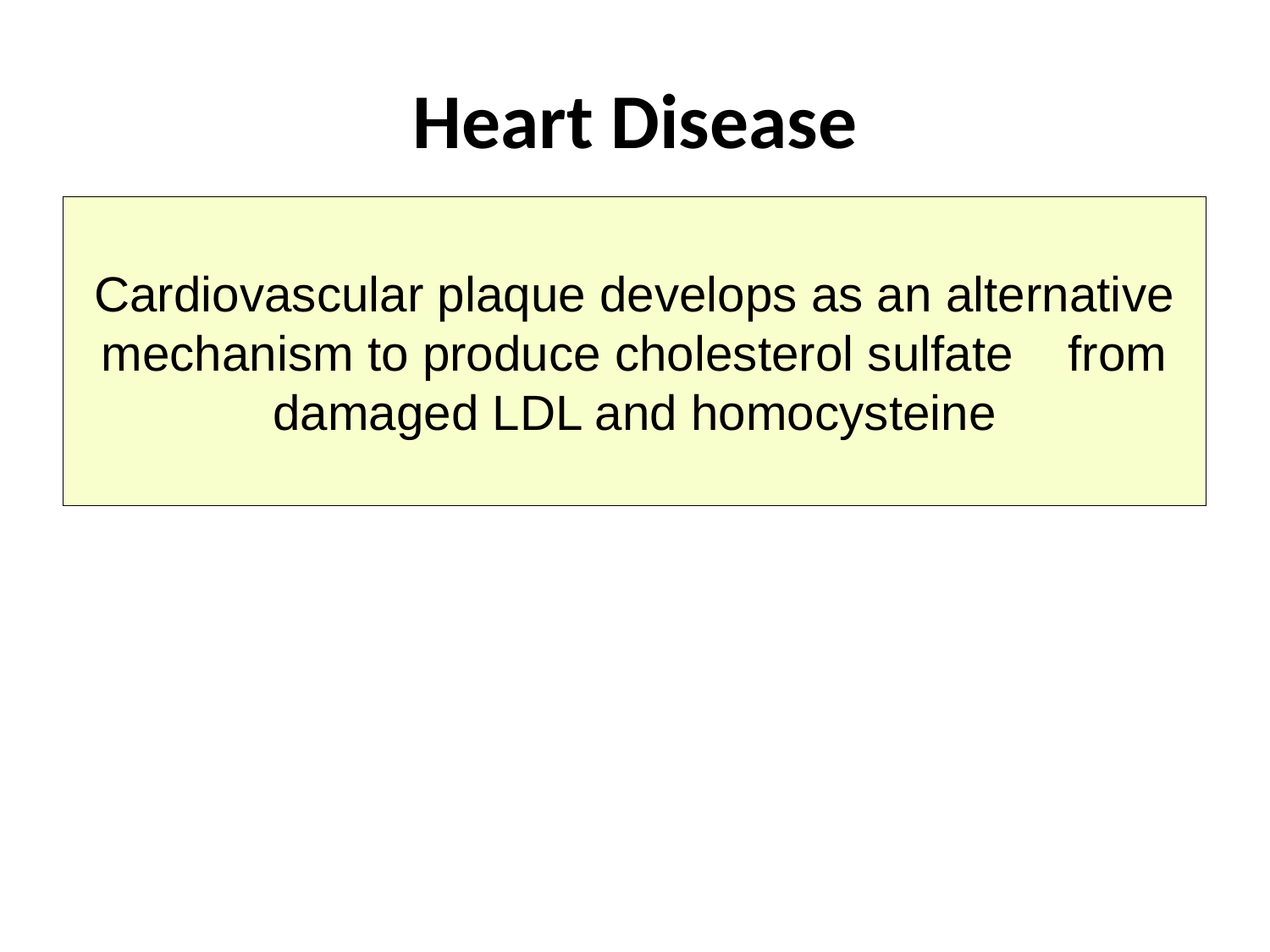

# Heart Disease

Cardiovascular plaque develops as an alternative mechanism to produce cholesterol sulfate    from damaged LDL and homocysteine